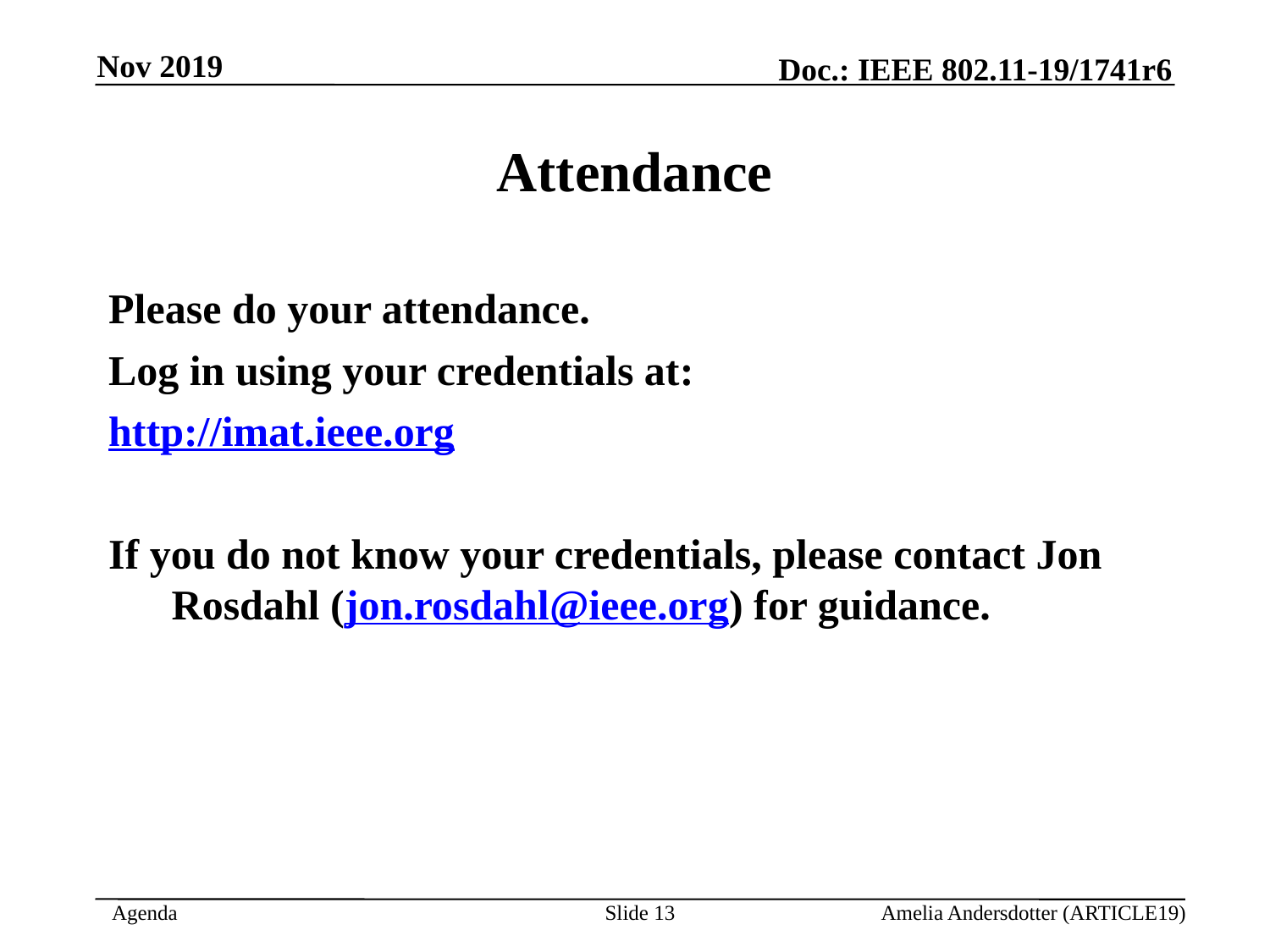

Nov 2019
Attendance
Please do your attendance.
Log in using your credentials at:
http://imat.ieee.org

If you do not know your credentials, please contact Jon Rosdahl (jon.rosdahl@ieee.org) for guidance.

Slide 13
Amelia Andersdotter (ARTICLE19)